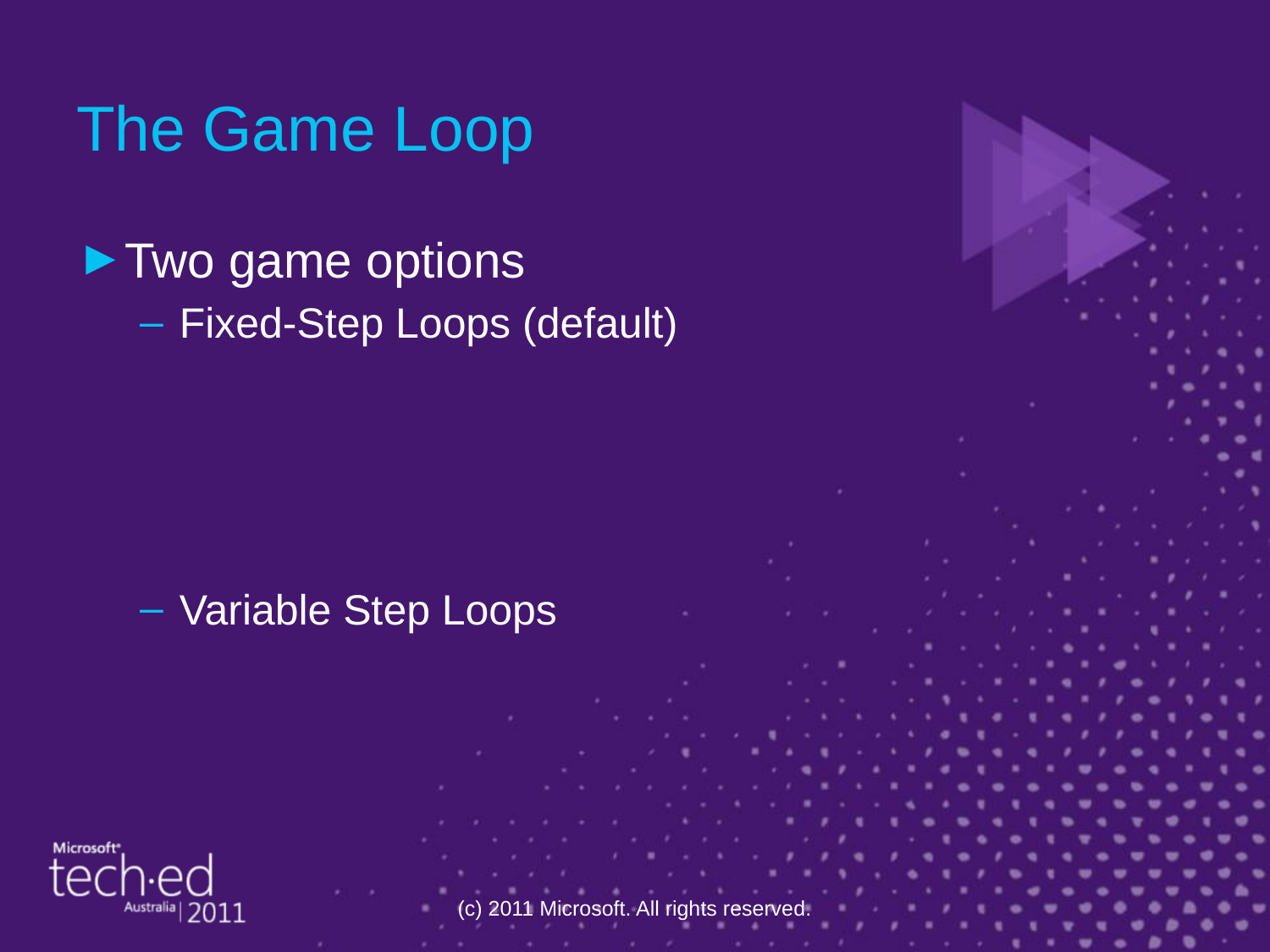

# The Game Loop
Two game options
Fixed-Step Loops (default)

Variable Step Loops
(c) 2011 Microsoft. All rights reserved.